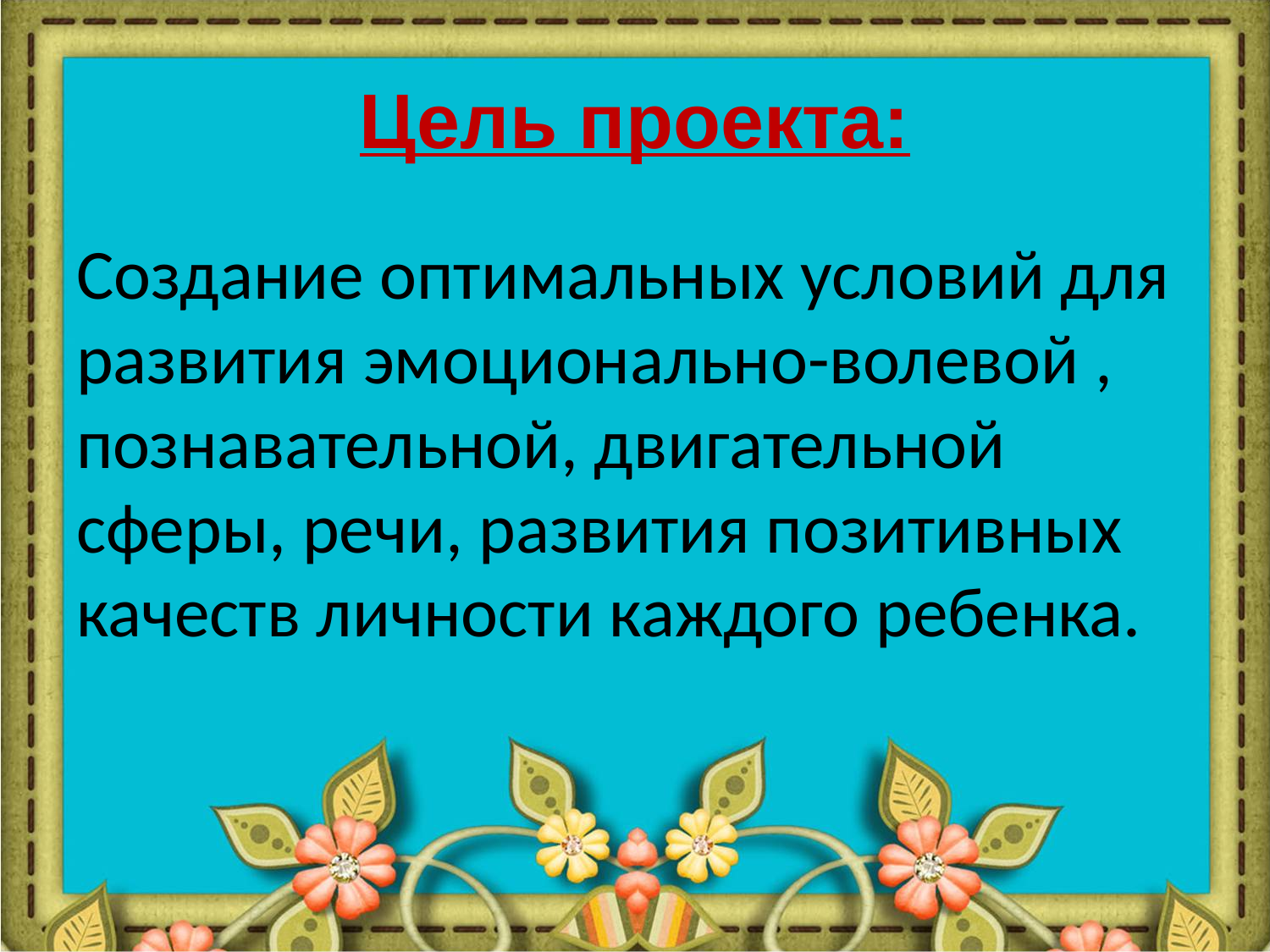

# Цель проекта:
Создание оптимальных условий для развития эмоционально-волевой , познавательной, двигательной сферы, речи, развития позитивных качеств личности каждого ребенка.